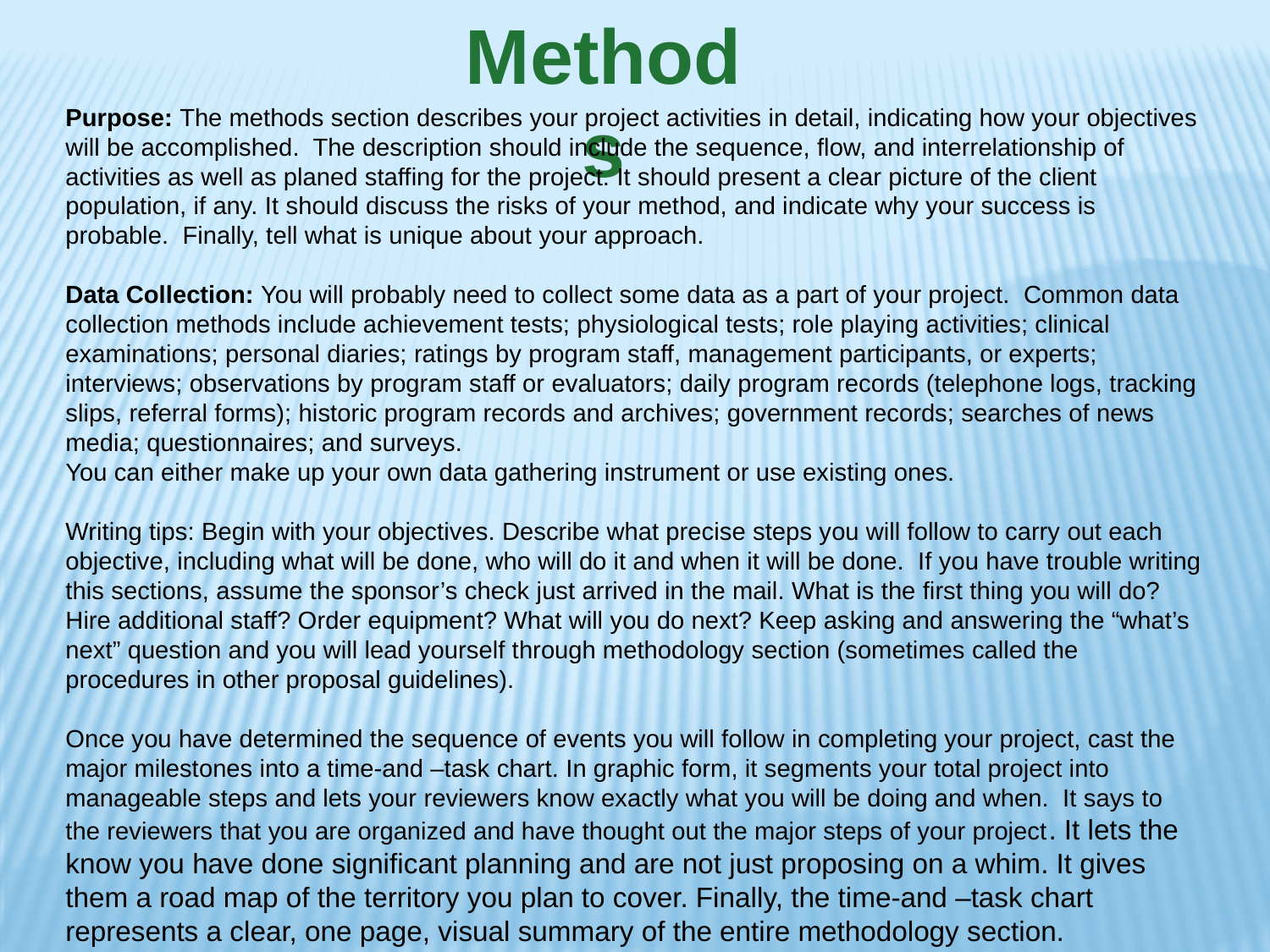

Methods
Purpose: The methods section describes your project activities in detail, indicating how your objectives will be accomplished.  The description should include the sequence, flow, and interrelationship of activities as well as planed staffing for the project. It should present a clear picture of the client population, if any. It should discuss the risks of your method, and indicate why your success is probable.  Finally, tell what is unique about your approach.

Data Collection: You will probably need to collect some data as a part of your project.  Common data collection methods include achievement tests; physiological tests; role playing activities; clinical examinations; personal diaries; ratings by program staff, management participants, or experts; interviews; observations by program staff or evaluators; daily program records (telephone logs, tracking slips, referral forms); historic program records and archives; government records; searches of news media; questionnaires; and surveys.
You can either make up your own data gathering instrument or use existing ones.

Writing tips: Begin with your objectives. Describe what precise steps you will follow to carry out each objective, including what will be done, who will do it and when it will be done.  If you have trouble writing this sections, assume the sponsor’s check just arrived in the mail. What is the first thing you will do? Hire additional staff? Order equipment? What will you do next? Keep asking and answering the “what’s next” question and you will lead yourself through methodology section (sometimes called the procedures in other proposal guidelines).

Once you have determined the sequence of events you will follow in completing your project, cast the major milestones into a time-and –task chart. In graphic form, it segments your total project into manageable steps and lets your reviewers know exactly what you will be doing and when.  It says to the reviewers that you are organized and have thought out the major steps of your project. It lets the know you have done significant planning and are not just proposing on a whim. It gives them a road map of the territory you plan to cover. Finally, the time-and –task chart represents a clear, one page, visual summary of the entire methodology section.